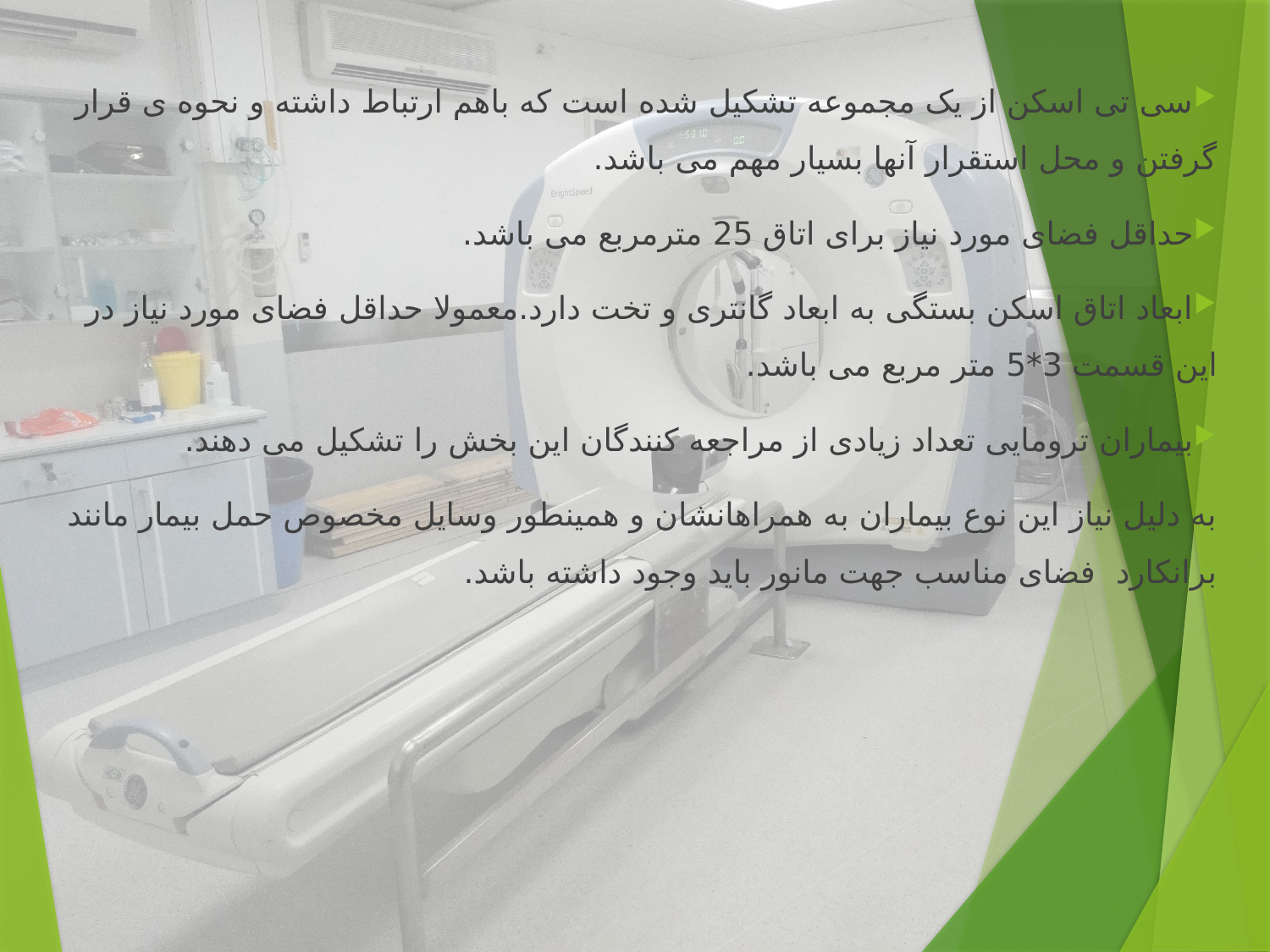

سی تی اسکن از یک مجموعه تشکیل شده است که باهم ارتباط داشته و نحوه ی قرار گرفتن و محل استقرار آنها بسیار مهم می باشد.
حداقل فضای مورد نیاز برای اتاق 25 مترمربع می باشد.
ابعاد اتاق اسکن بستگی به ابعاد گانتری و تخت دارد.معمولا حداقل فضای مورد نیاز در این قسمت 3*5 متر مربع می باشد.
بیماران ترومایی تعداد زیادی از مراجعه کنندگان این بخش را تشکیل می دهند.
به دلیل نیاز این نوع بیماران به همراهانشان و همینطور وسایل مخصوص حمل بیمار مانند برانکارد  فضای مناسب جهت مانور باید وجود داشته باشد.